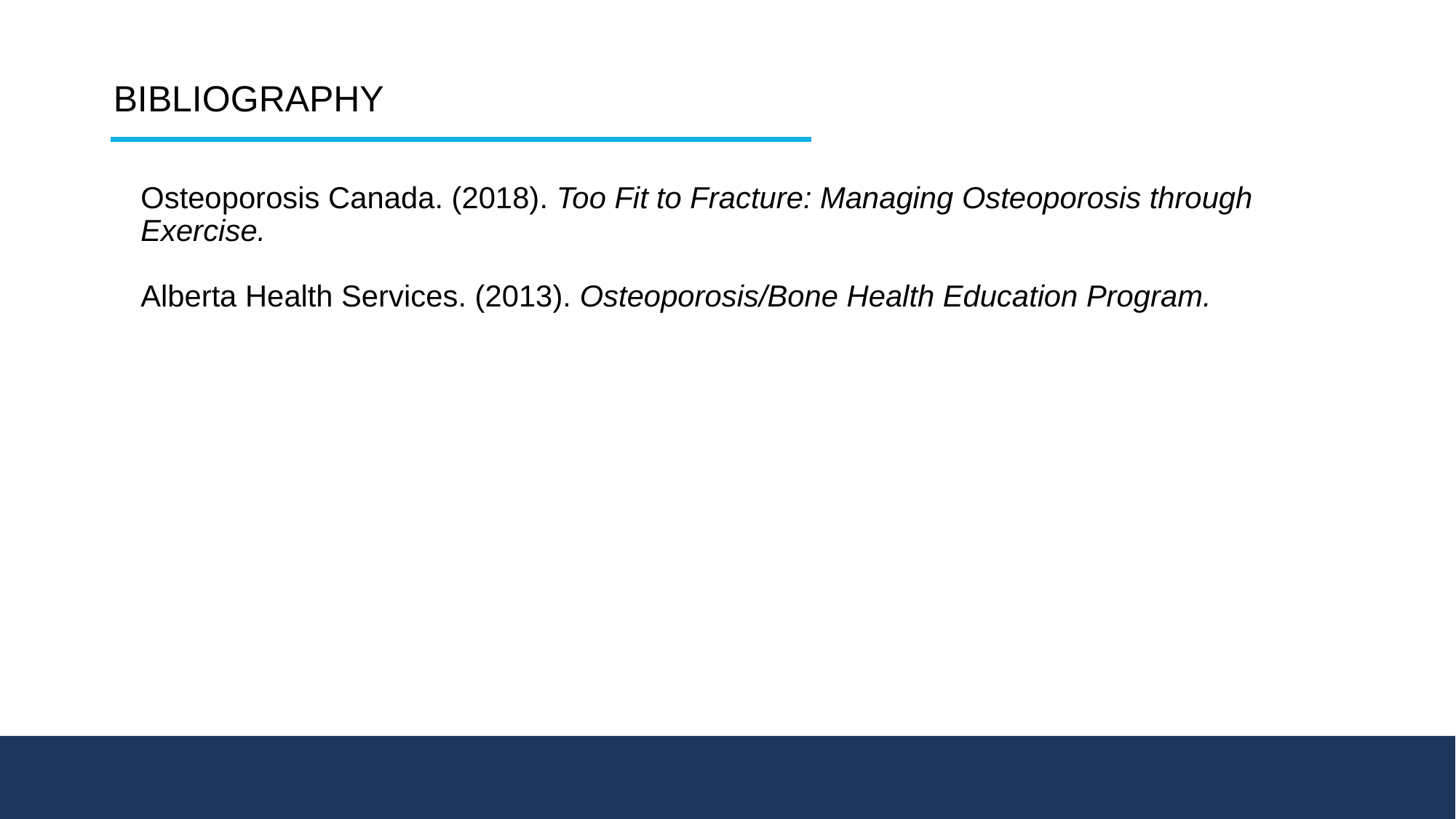

# Bibliography
Osteoporosis Canada. (2018). Too Fit to Fracture: Managing Osteoporosis through Exercise.

Alberta Health Services. (2013). Osteoporosis/Bone Health Education Program.